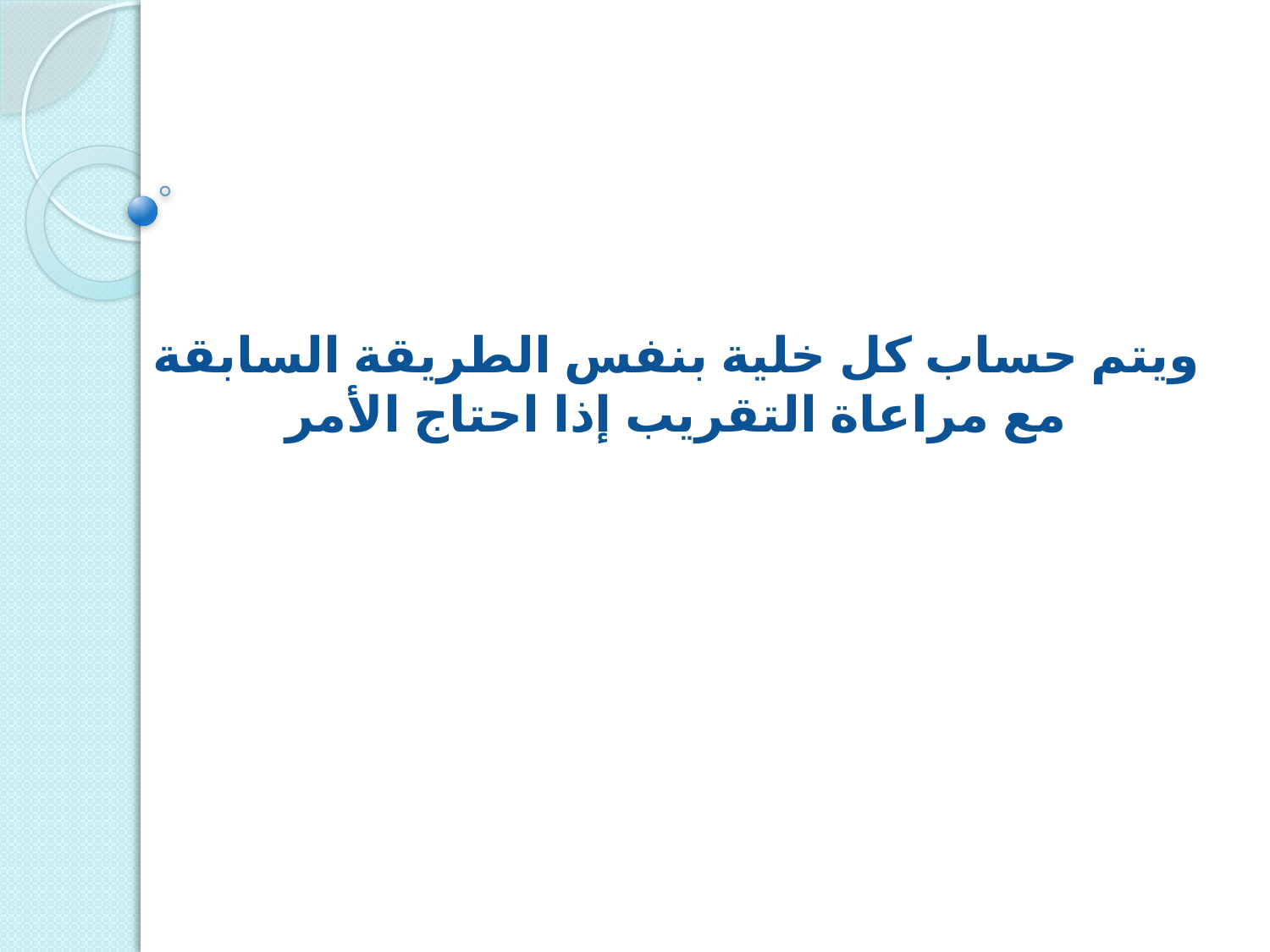

ويتم حساب كل خلية بنفس الطريقة السابقة مع مراعاة التقريب إذا احتاج الأمر